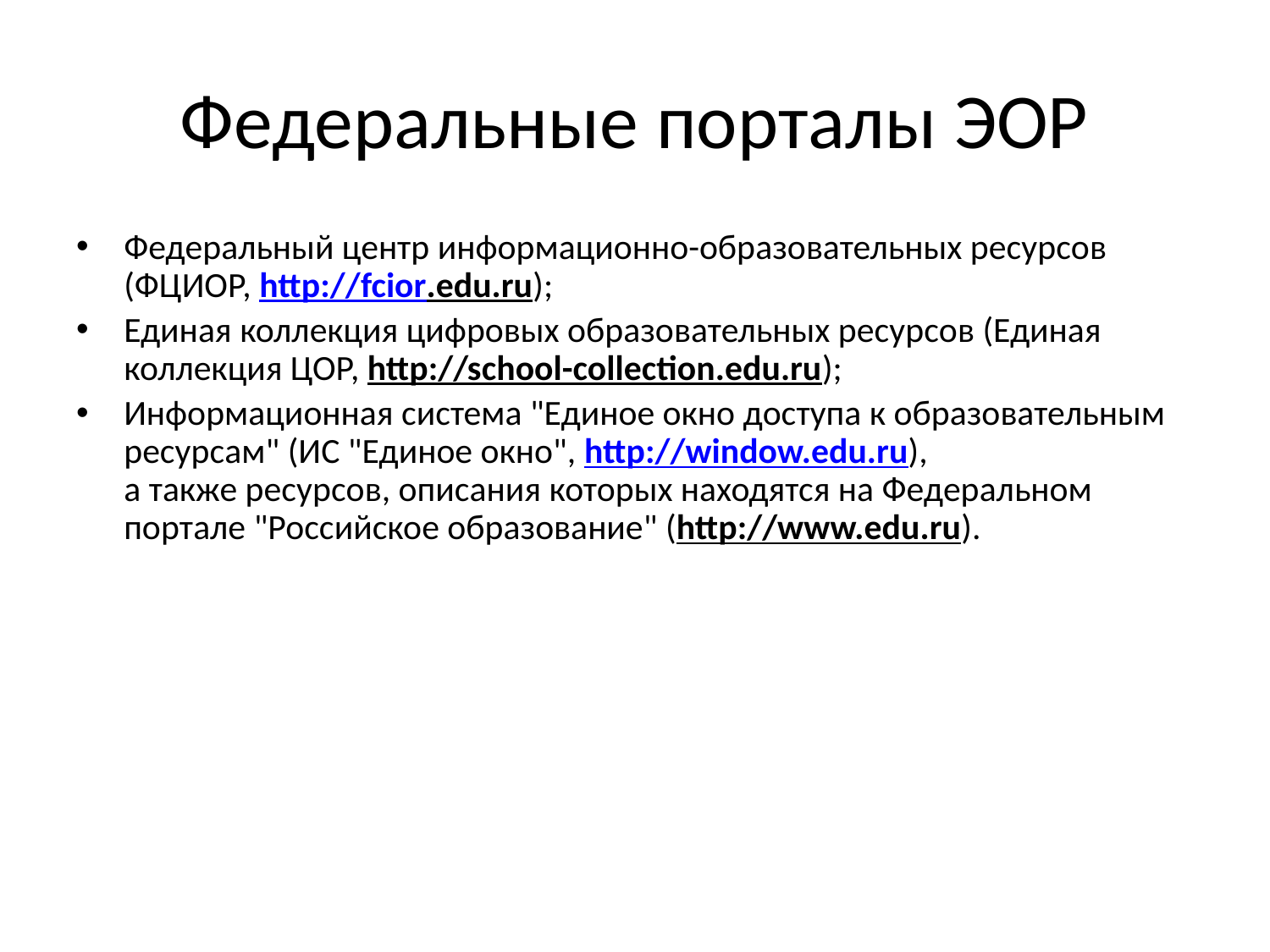

# Федеральные порталы ЭОР
Федеральный центр информационно-образовательных ресурсов (ФЦИОР, http://fcior.edu.ru);
Единая коллекция цифровых образовательных ресурсов (Единая коллекция ЦОР, http://school-collection.edu.ru);
Информационная система "Единое окно доступа к образовательным ресурсам" (ИС "Единое окно", http://window.edu.ru),
а также ресурсов, описания которых находятся на Федеральном портале "Российское образование" (http://www.edu.ru).